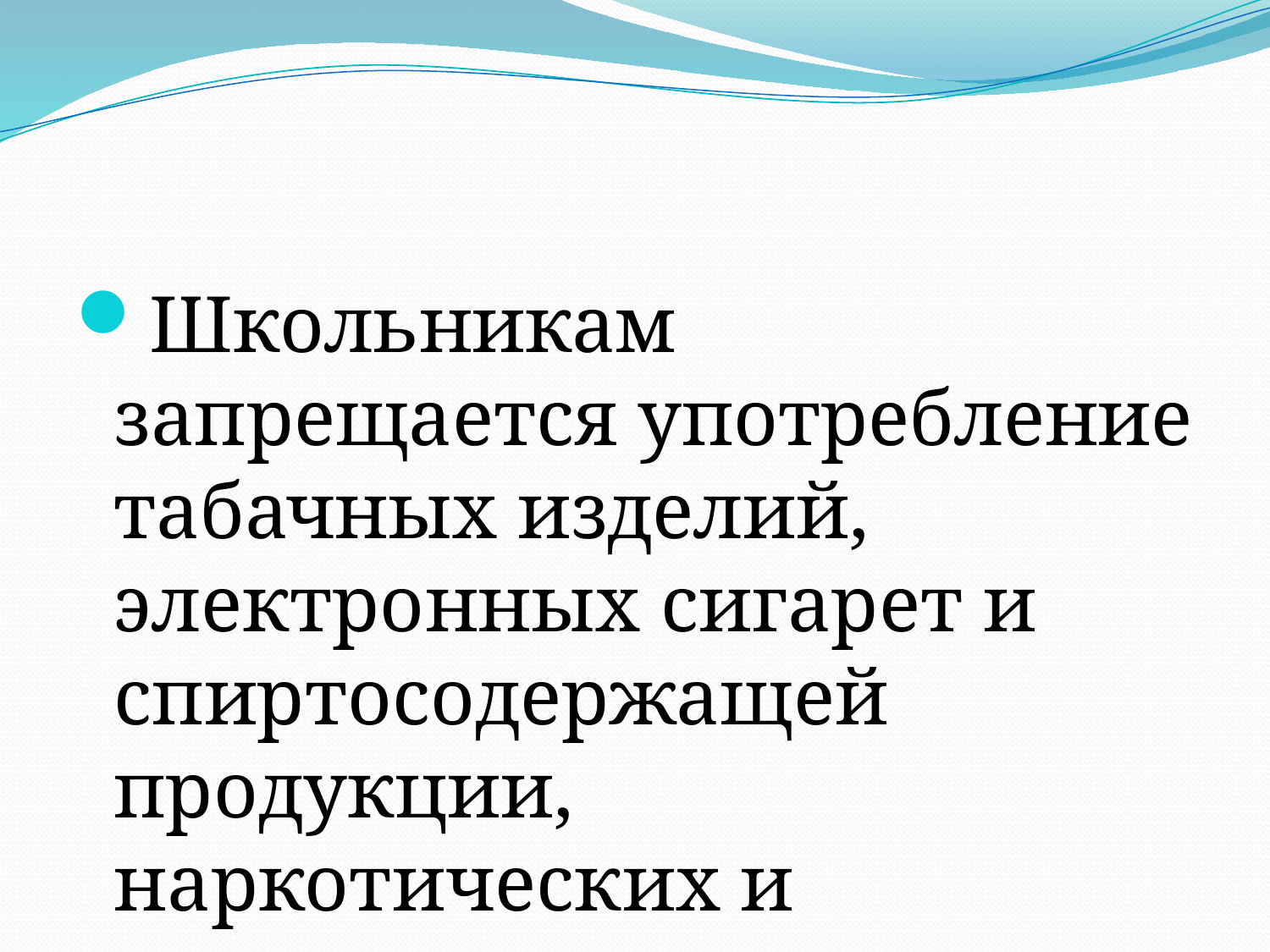

#
Школьникам запрещается употребление табачных изделий, электронных сигарет и спиртосодержащей продукции, наркотических и психоактивных веществ.